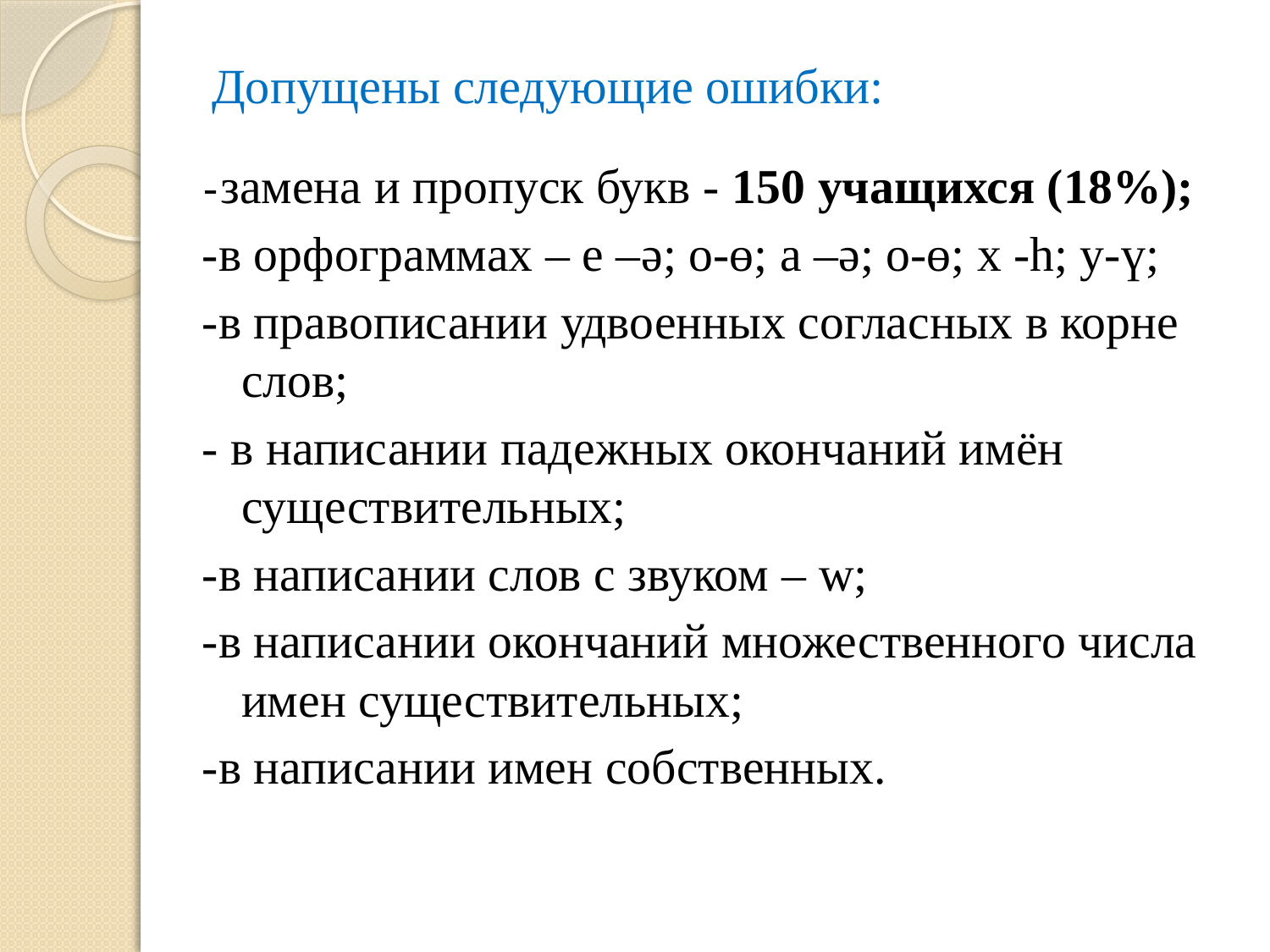

# Допущены следующие ошибки:
-замена и пропуск букв - 150 учащихся (18%);
-в орфограммах – е –ә; о-ө; а –ә; о-ө; х -һ; у-ү;
-в правописании удвоенных согласных в корне слов;
- в написании падежных окончаний имён существительных;
-в написании слов с звуком – w;
-в написании окончаний множественного числа имен существительных;
-в написании имен собственных.